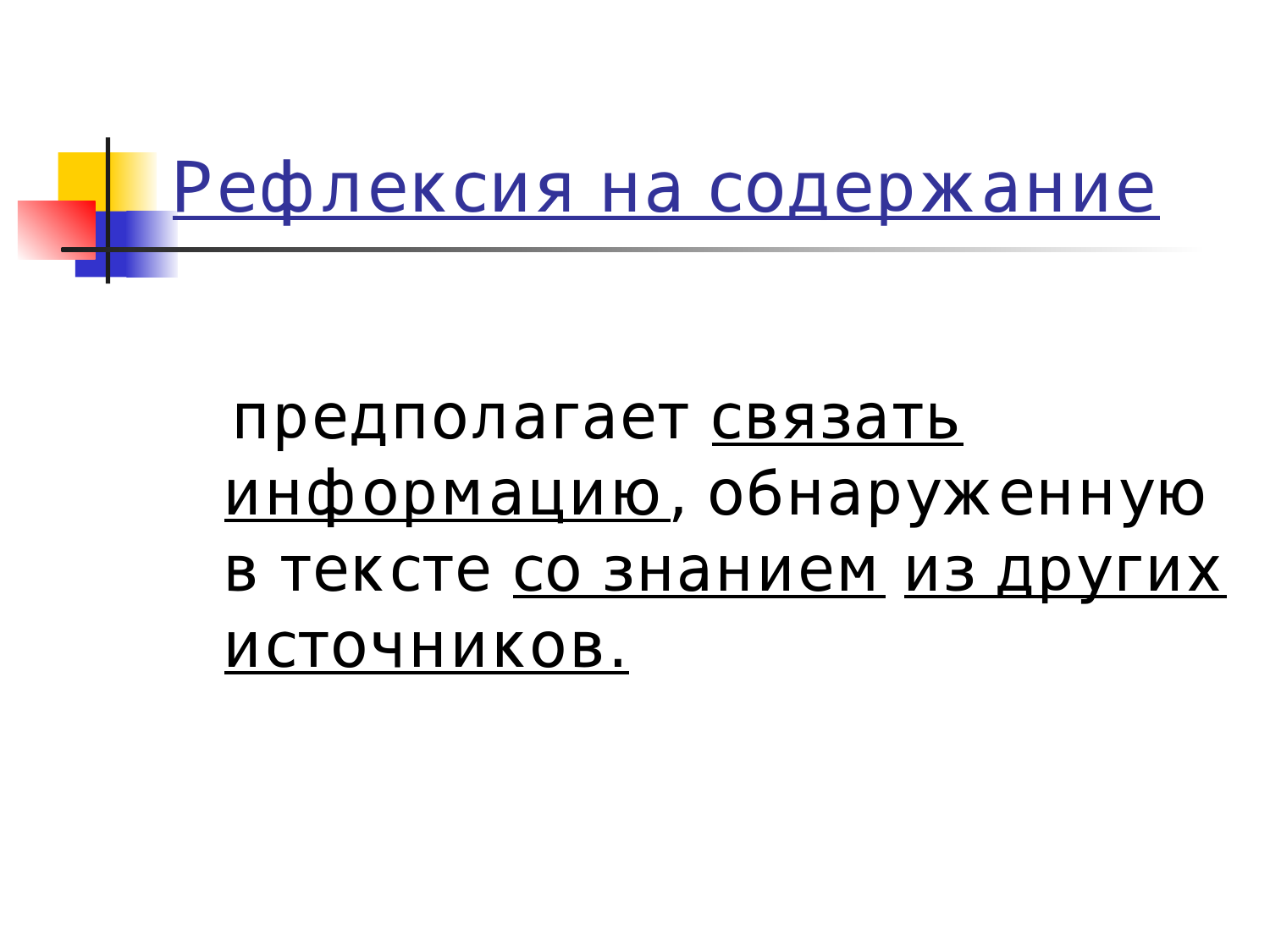

# Рефлексия на содержание

   предполагает связать информацию, обнаруженную в тексте со знанием из других источников.